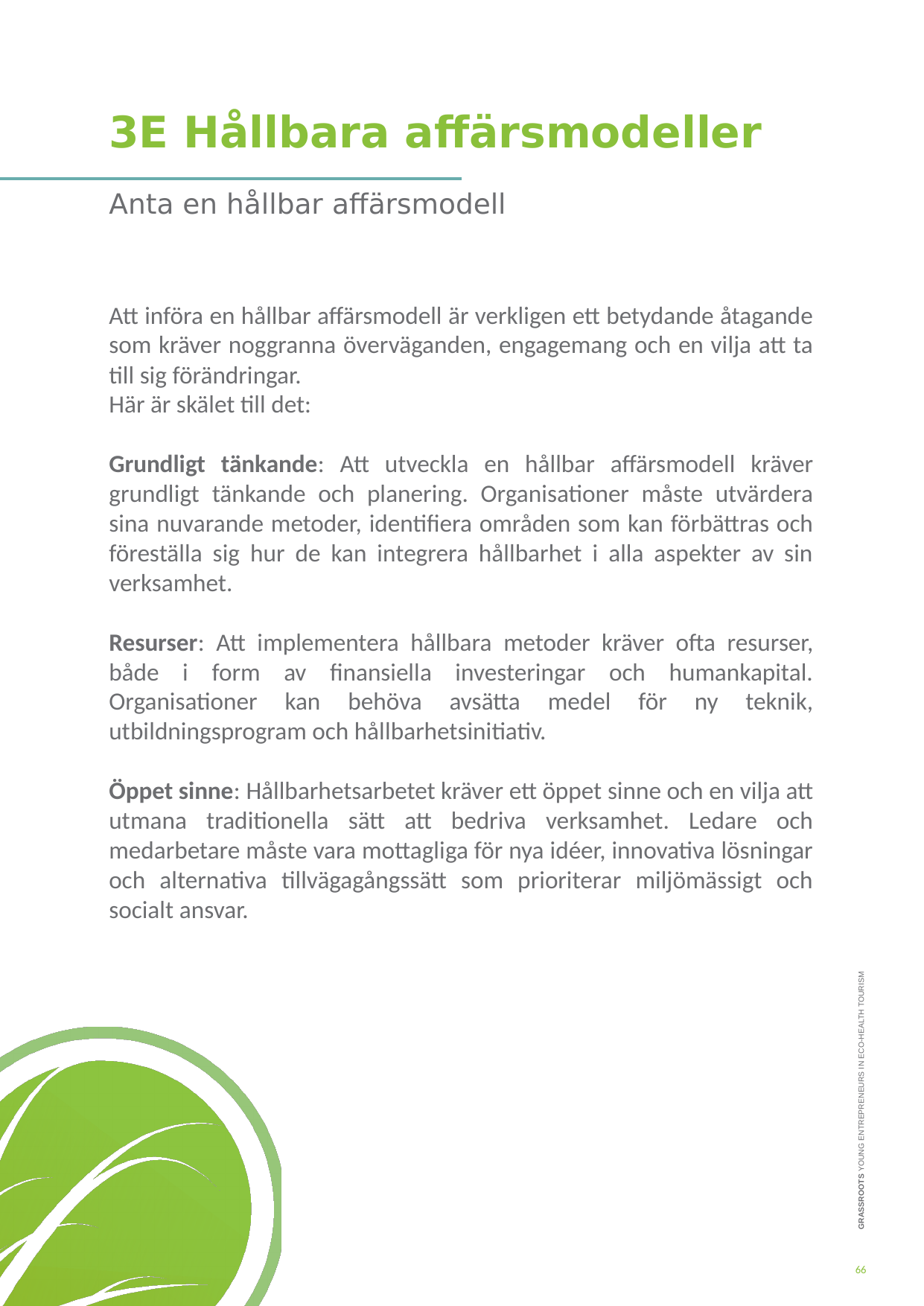

3E Hållbara affärsmodeller
Anta en hållbar affärsmodell
Att införa en hållbar affärsmodell är verkligen ett betydande åtagande som kräver noggranna överväganden, engagemang och en vilja att ta till sig förändringar.
Här är skälet till det:

Grundligt tänkande: Att utveckla en hållbar affärsmodell kräver grundligt tänkande och planering. Organisationer måste utvärdera sina nuvarande metoder, identifiera områden som kan förbättras och föreställa sig hur de kan integrera hållbarhet i alla aspekter av sin verksamhet.

Resurser: Att implementera hållbara metoder kräver ofta resurser, både i form av finansiella investeringar och humankapital. Organisationer kan behöva avsätta medel för ny teknik, utbildningsprogram och hållbarhetsinitiativ.

Öppet sinne: Hållbarhetsarbetet kräver ett öppet sinne och en vilja att utmana traditionella sätt att bedriva verksamhet. Ledare och medarbetare måste vara mottagliga för nya idéer, innovativa lösningar och alternativa tillvägagångssätt som prioriterar miljömässigt och socialt ansvar.

66